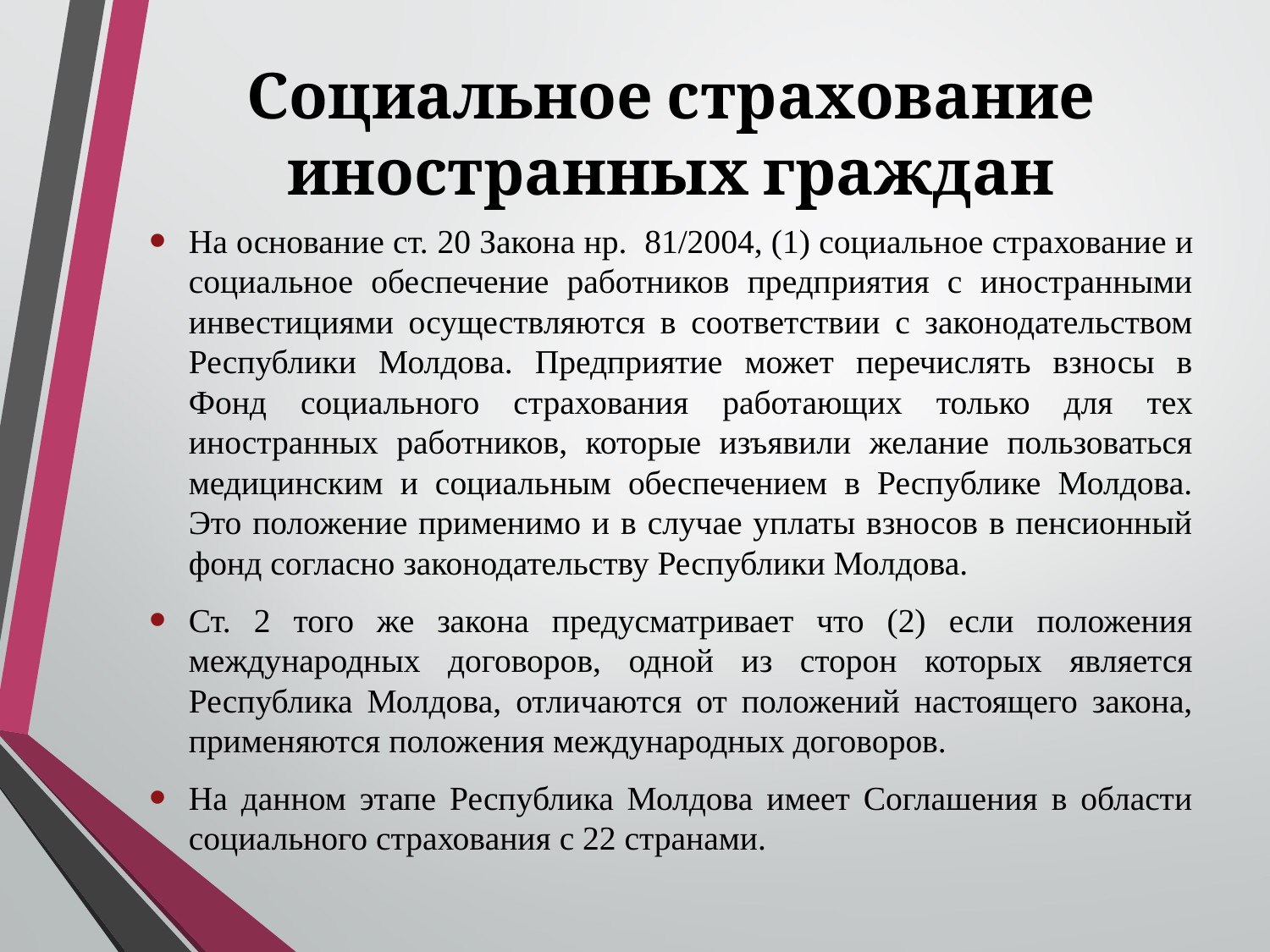

# Социальное страхование иностранных граждан
На основание ст. 20 Закона нр.  81/2004, (1) социальное страхование и социальное обеспечение работников предприятия с иностранными инвестициями осуществляются в соответствии с законодательством Республики Молдова. Предприятие может перечислять взносы в Фонд социального страхования работающих только для тех иностранных работников, которые изъявили желание пользоваться медицинским и социальным обеспечением в Республике Молдова. Это положение применимо и в случае уплаты взносов в пенсионный фонд согласно законодательству Республики Молдова.
Ст. 2 того же закона предусматривает что (2) если положения международных договоров, одной из сторон которых является Республика Молдова, отличаются от положений настоящего закона, применяются положения международных договоров.
На данном этапе Республика Молдова имеет Соглашения в области социального страхования с 22 странами.